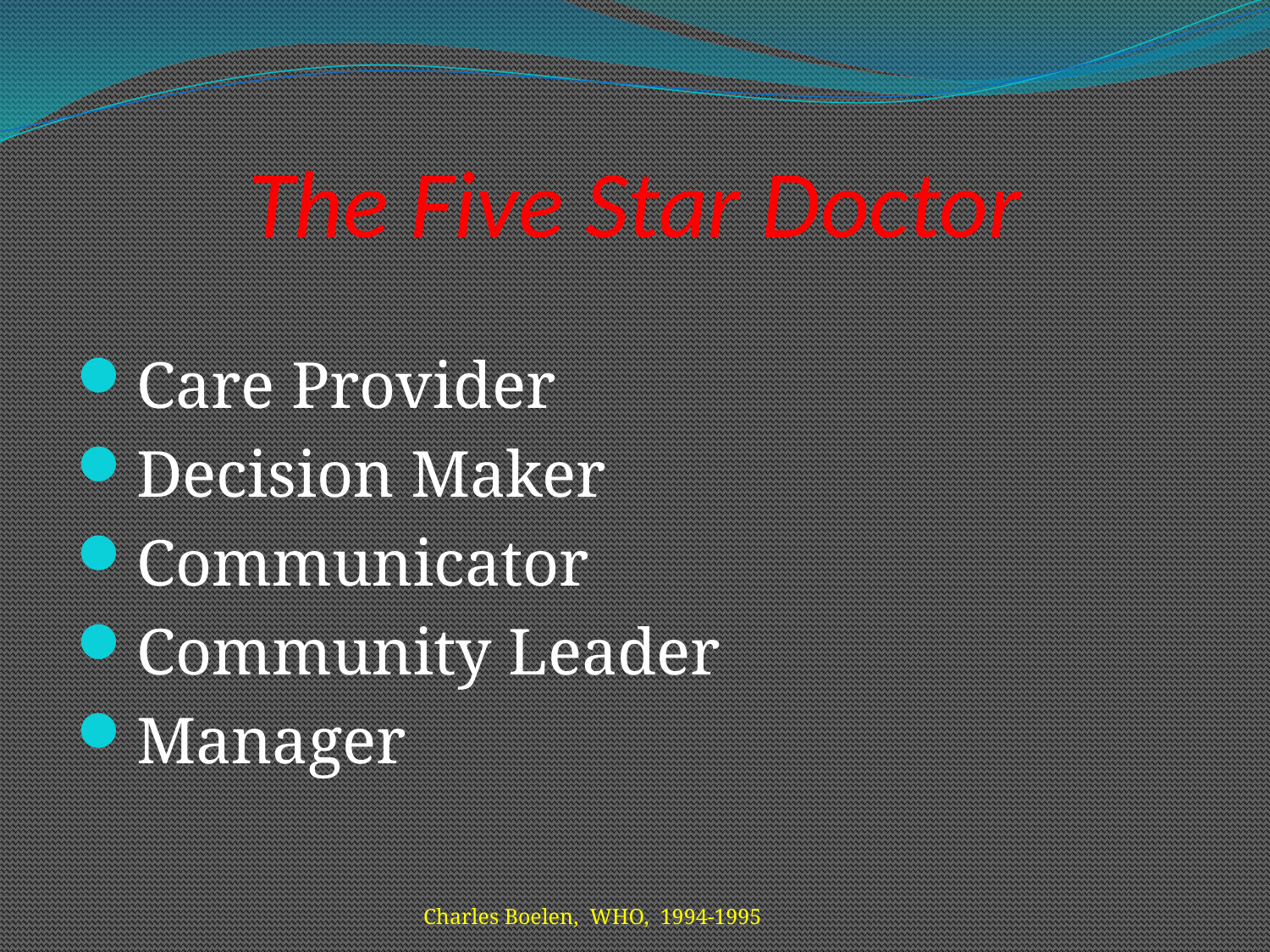

# The Five Star Doctor
Care Provider
Decision Maker
Communicator
Community Leader
Manager
Charles Boelen,  WHO,  1994-1995